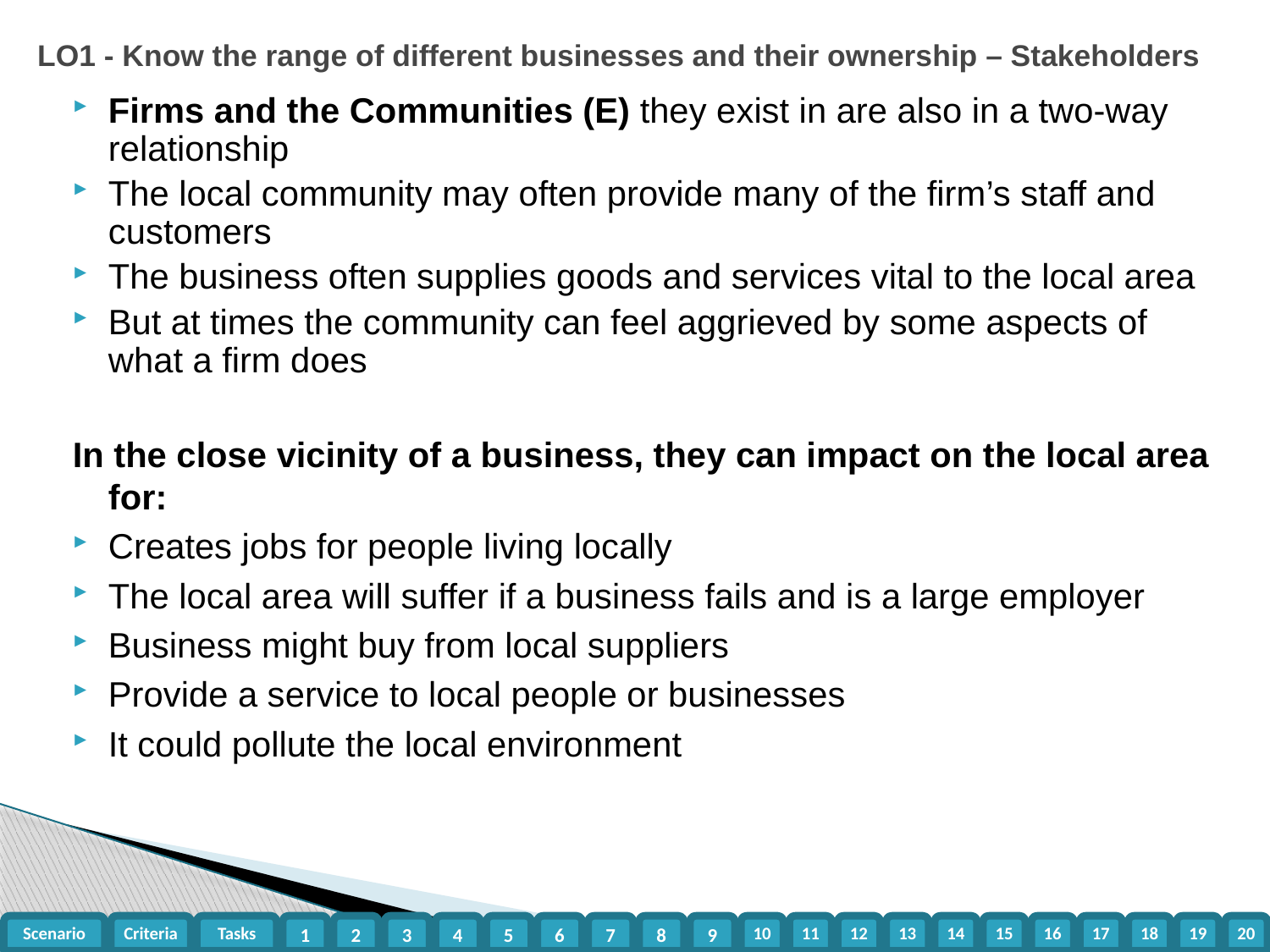

LO1 - Know the range of different businesses and their ownership – Stakeholders
Firms and the Communities (E) they exist in are also in a two-way relationship
The local community may often provide many of the firm’s staff and customers
The business often supplies goods and services vital to the local area
But at times the community can feel aggrieved by some aspects of what a firm does

In the close vicinity of a business, they can impact on the local area for:
Creates jobs for people living locally
The local area will suffer if a business fails and is a large employer
Business might buy from local suppliers
Provide a service to local people or businesses
It could pollute the local environment